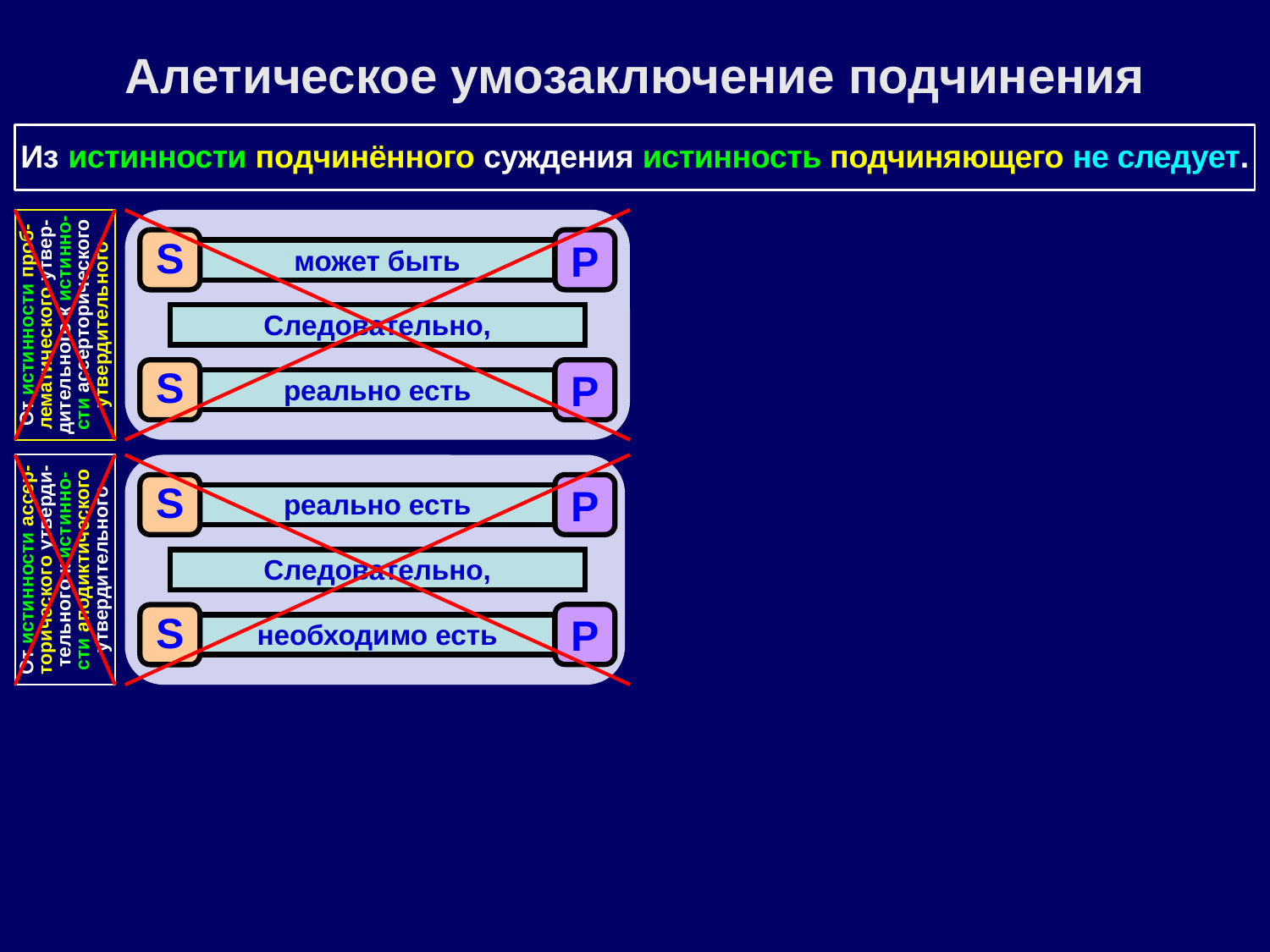

Алетическое умозаключение подчинения
Из истинности подчинённого суждения истинность подчиняющего не следует.

S
P
может быть
От истинности проб-лематического утвер-дительного к истинно-сти ассерторического утвердительного
Следовательно,
S
P
реально есть

S
P
реально есть
От истинности ассер-торического утверди-тельного к истинно-сти аподиктического утвердительного
Следовательно,
P
S
необходимо есть